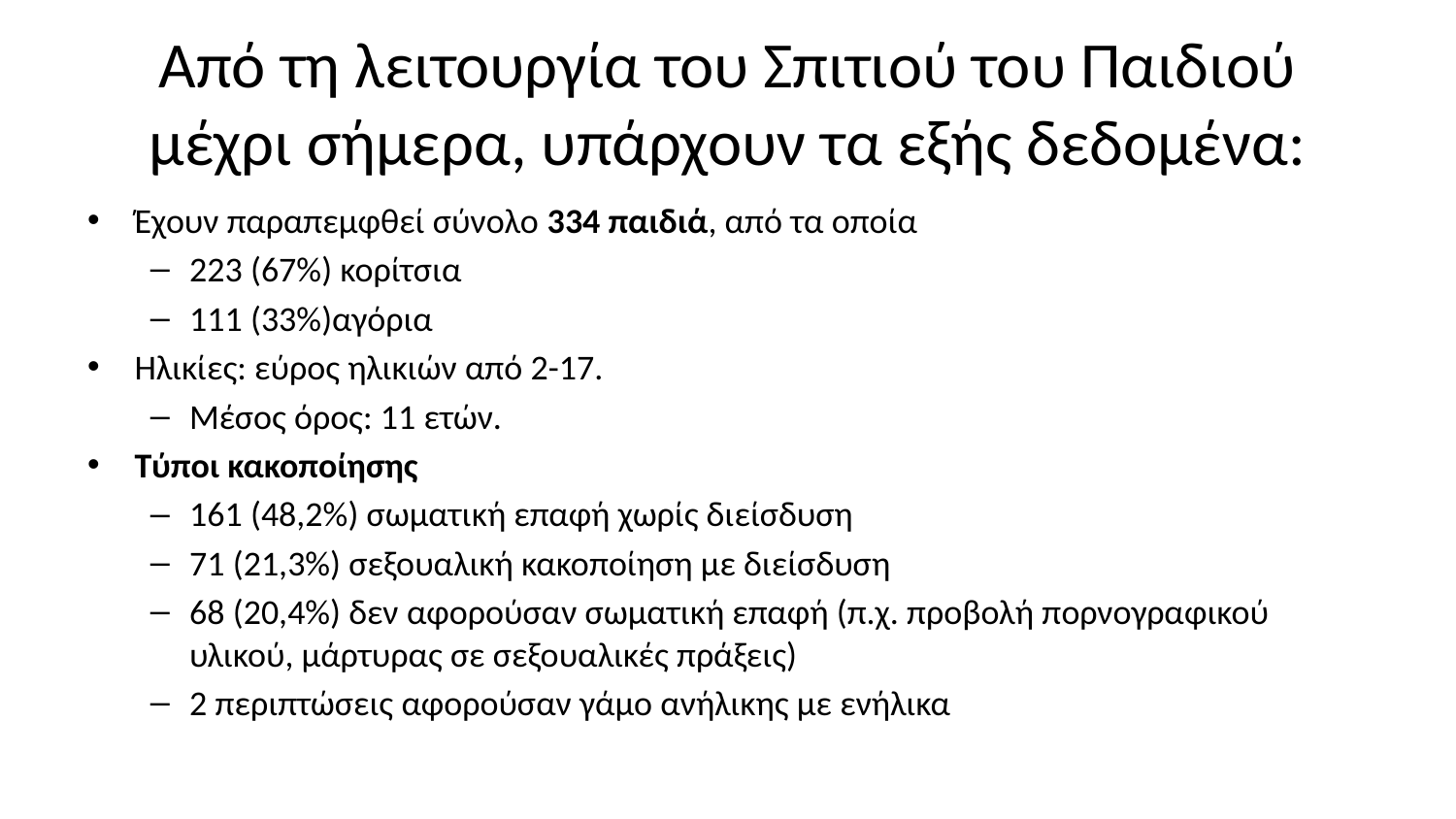

# Από τη λειτουργία του Σπιτιού του Παιδιού μέχρι σήμερα, υπάρχουν τα εξής δεδομένα:
Έχουν παραπεμφθεί σύνολο 334 παιδιά, από τα οποία
223 (67%) κορίτσια
111 (33%)αγόρια
Ηλικίες: εύρος ηλικιών από 2-17.
Μέσος όρος: 11 ετών.
Τύποι κακοποίησης
161 (48,2%) σωματική επαφή χωρίς διείσδυση
71 (21,3%) σεξουαλική κακοποίηση με διείσδυση
68 (20,4%) δεν αφορούσαν σωματική επαφή (π.χ. προβολή πορνογραφικού υλικού, μάρτυρας σε σεξουαλικές πράξεις)
2 περιπτώσεις αφορούσαν γάμο ανήλικης με ενήλικα